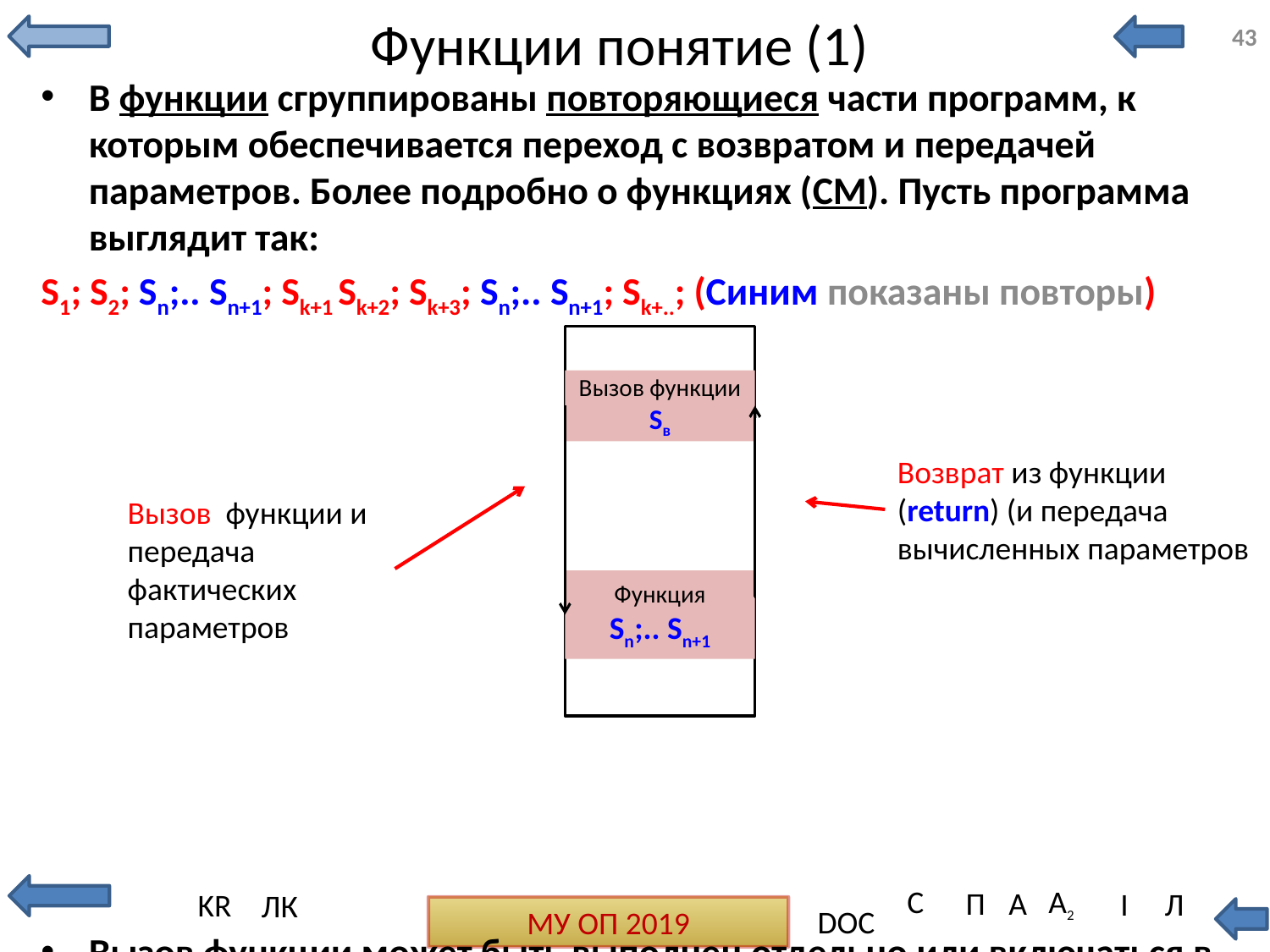

# Функции понятие (1)
43
В функции сгруппированы повторяющиеся части программ, к которым обеспечивается переход с возвратом и передачей параметров. Более подробно о функциях (СМ). Пусть программа выглядит так:
S1; S2; Sn;.. Sn+1; Sk+1 Sk+2; Sk+3; Sn;.. Sn+1; Sk+..; (Синим показаны повторы)

Вызов функции может быть выполнен отдельно или включаться в состав выражения. Тогда получим:
S1; S2; Sв; Sk+1 Sk+2; Sk+3; Sв; Sk+..; Где ; Sв; - оператор вызова функции

Вызов функции
Sв
Функция
Sn;.. Sn+1
Возврат из функции (return) (и передача
вычисленных параметров
Вызов  функции и передача фактических параметров